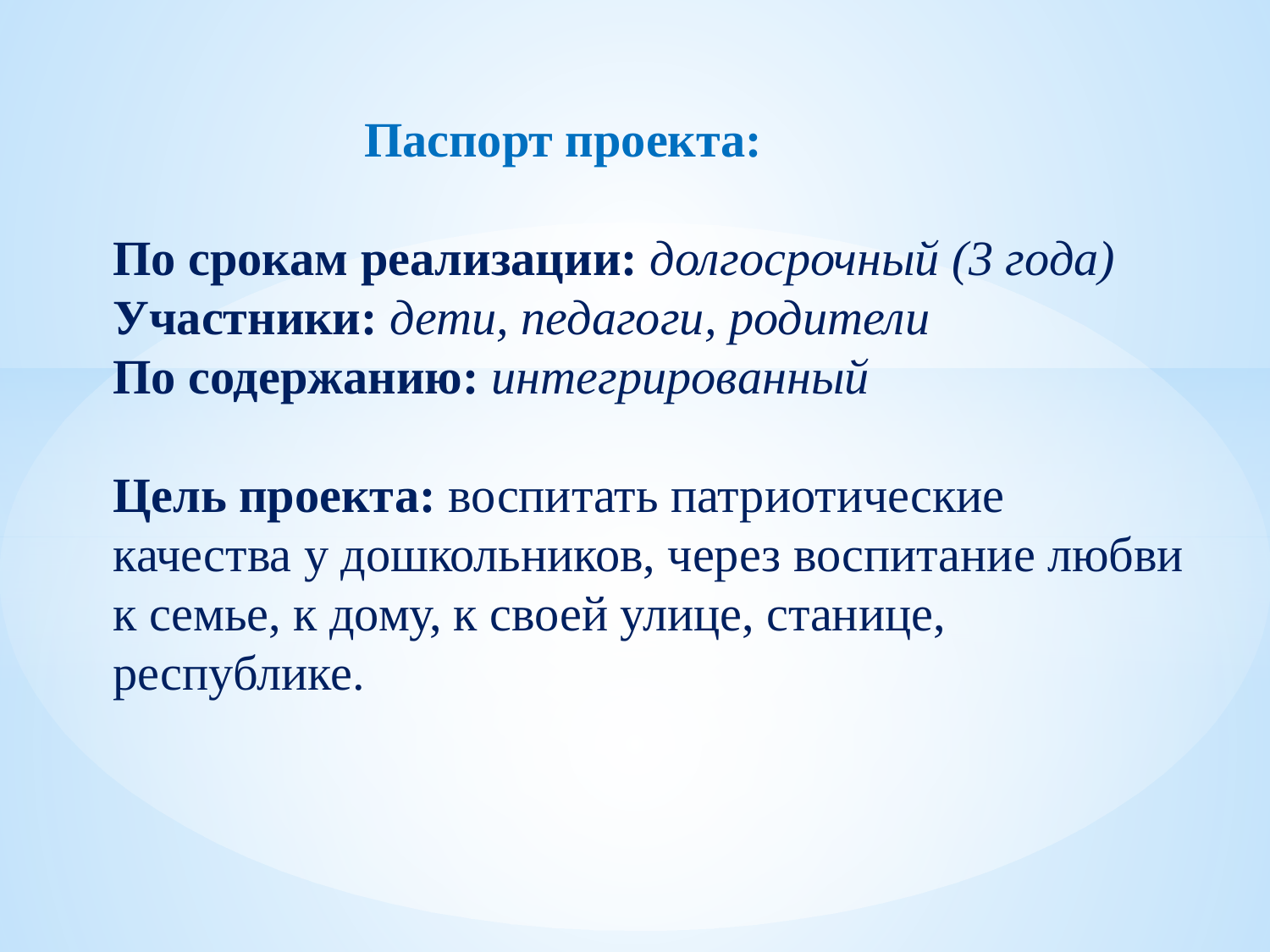

# По срокам реализации: долгосрочный (3 года) Участники: дети, педагоги, родители По содержанию: интегрированный Цель проекта: воспитать патриотические качества у дошкольников, через воспитание любви к семье, к дому, к своей улице, станице, республике.
Паспорт проекта: